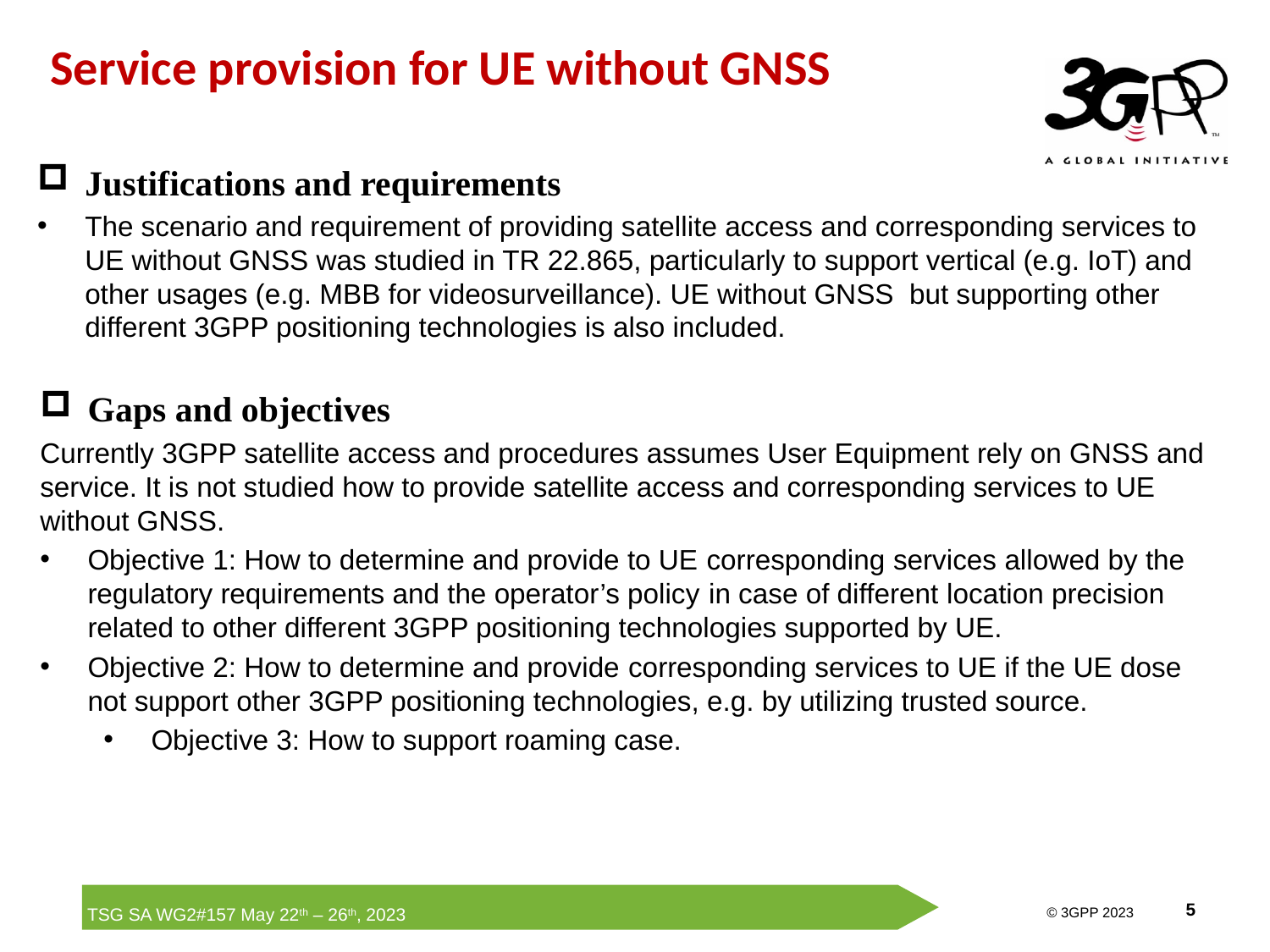

# Service provision for UE without GNSS
Justifications and requirements
The scenario and requirement of providing satellite access and corresponding services to UE without GNSS was studied in TR 22.865, particularly to support vertical (e.g. IoT) and other usages (e.g. MBB for videosurveillance). UE without GNSS  but supporting other different 3GPP positioning technologies is also included.
Gaps and objectives
Currently 3GPP satellite access and procedures assumes User Equipment rely on GNSS and service. It is not studied how to provide satellite access and corresponding services to UE without GNSS.
Objective 1: How to determine and provide to UE corresponding services allowed by the regulatory requirements and the operator’s policy in case of different location precision related to other different 3GPP positioning technologies supported by UE.
Objective 2: How to determine and provide corresponding services to UE if the UE dose not support other 3GPP positioning technologies, e.g. by utilizing trusted source.
Objective 3: How to support roaming case.